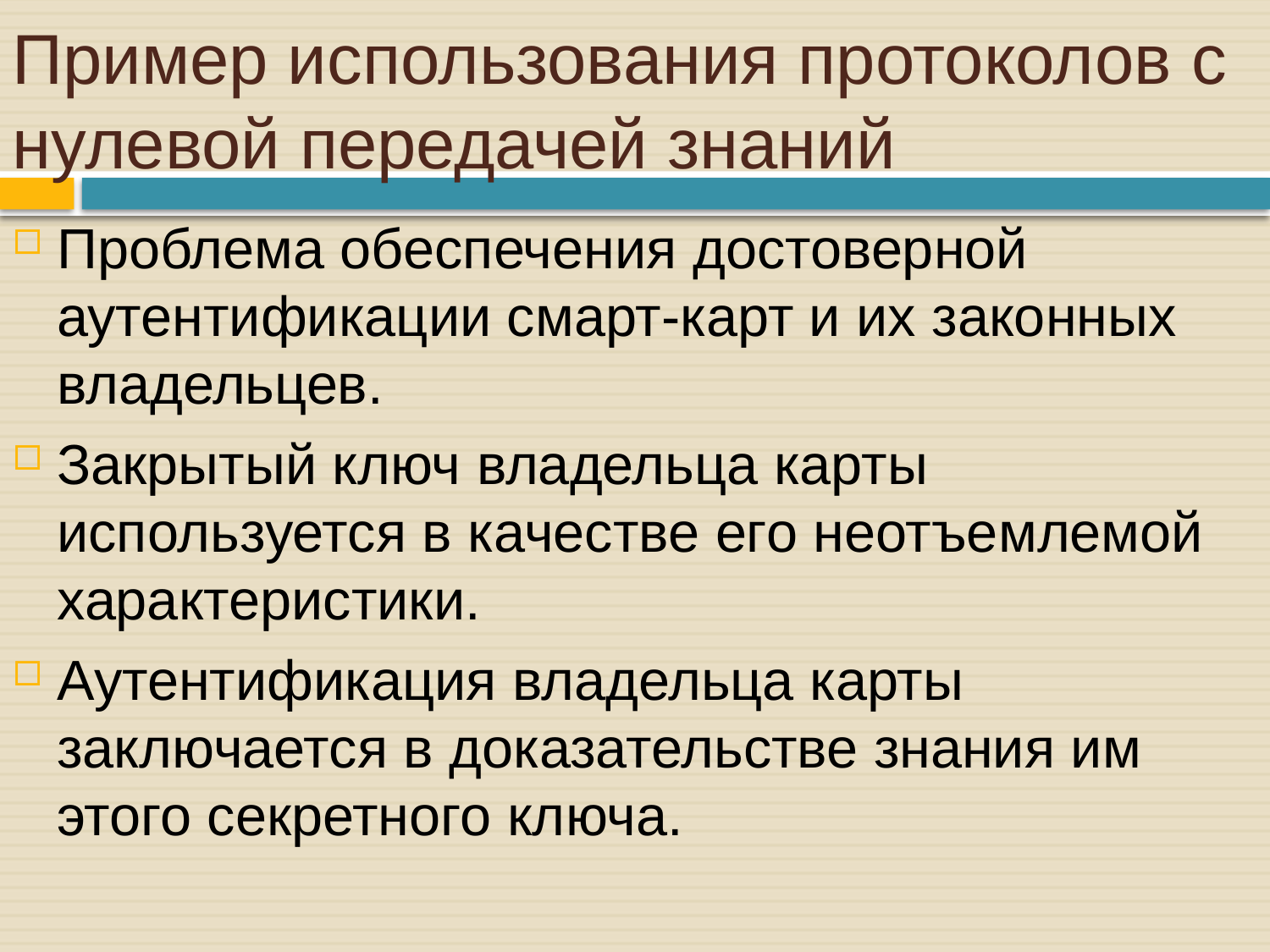

# Пример использования протоколов с нулевой передачей знаний
Проблема обеспечения достоверной аутентификации смарт-карт и их законных владельцев.
Закрытый ключ владельца карты используется в качестве его неотъемлемой характеристики.
Аутентификация владельца карты заключается в доказательстве знания им этого секретного ключа.